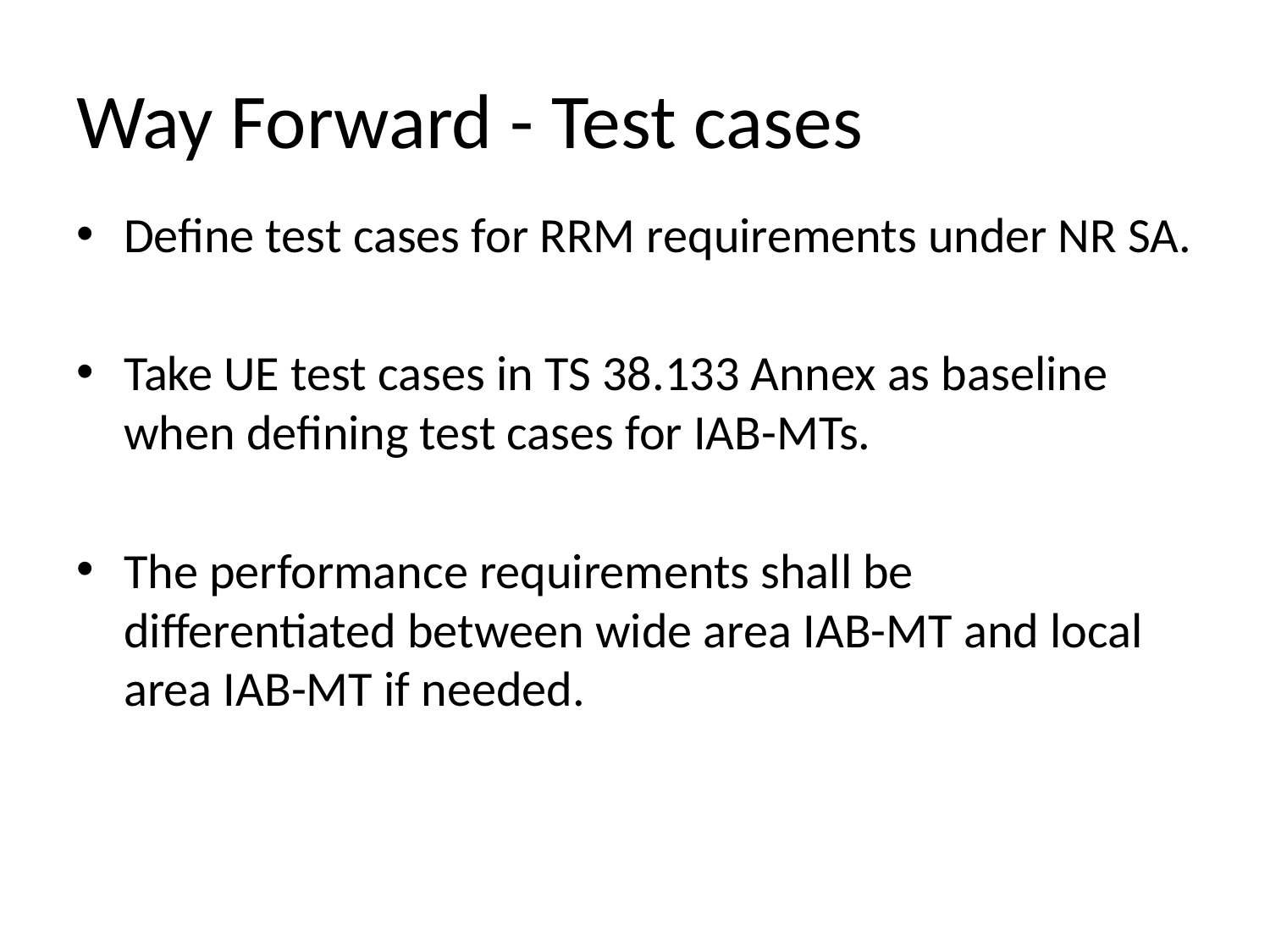

# Way Forward - Test cases
Define test cases for RRM requirements under NR SA.

Take UE test cases in TS 38.133 Annex as baseline when defining test cases for IAB-MTs.

The performance requirements shall be differentiated between wide area IAB-MT and local area IAB-MT if needed.